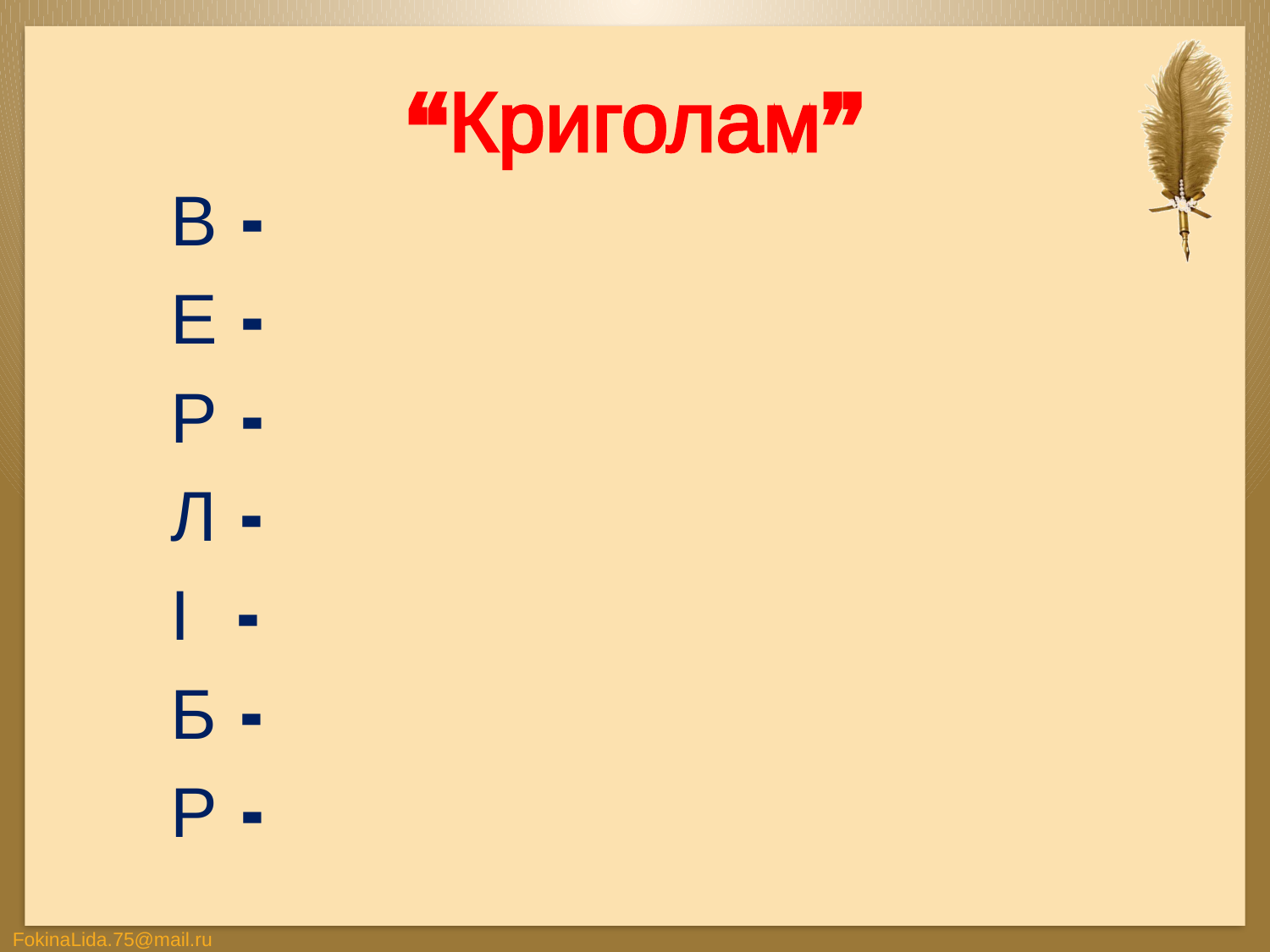

# “Криголам”
    В -
    Е -
    Р -
    Л -
    І  -
    Б -
    Р -